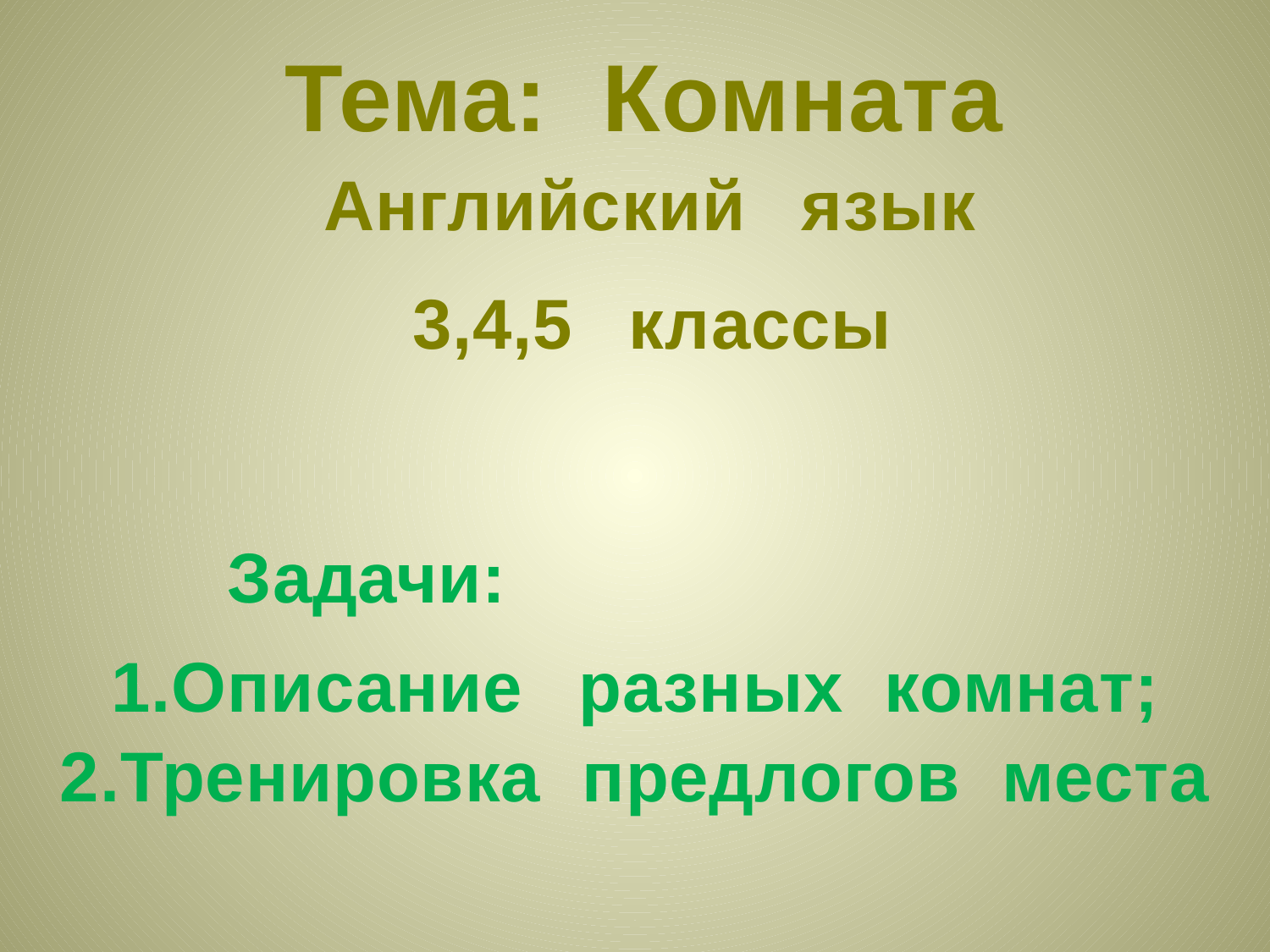

Тема:  Комната
Английский  язык
3,4,5  классы

Задачи:                           1.Описание  разных  комнат;
2.Тренировка  предлогов  места